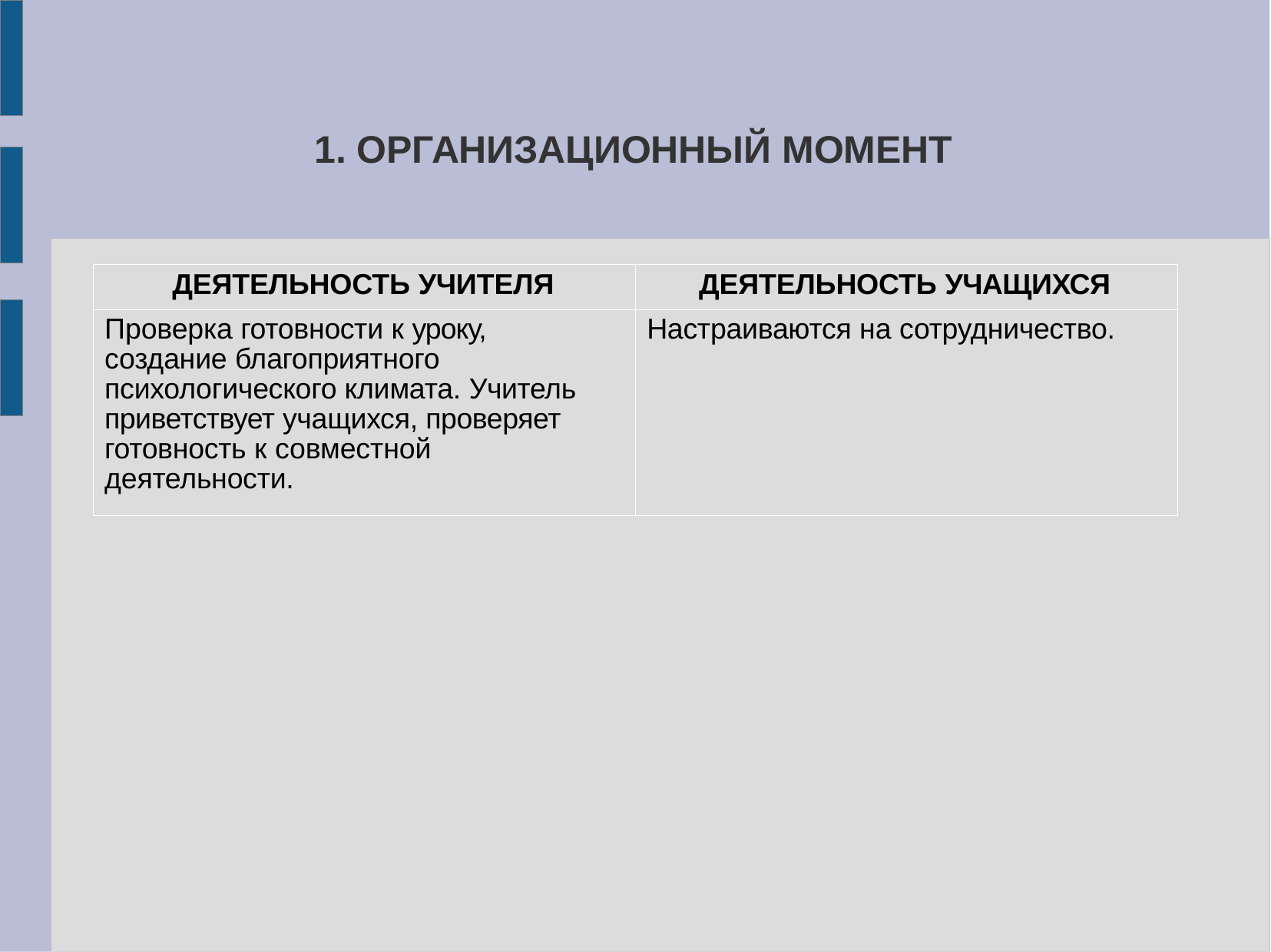

# 1. ОРГАНИЗАЦИОННЫЙ МОМЕНТ
| ДЕЯТЕЛЬНОСТЬ УЧИТЕЛЯ | ДЕЯТЕЛЬНОСТЬ УЧАЩИХСЯ |
| --- | --- |
| Проверка готовности к уроку, создание благоприятного психологического климата. Учитель приветствует учащихся, проверяет готовность к совместной деятельности. | Настраиваются на сотрудничество. |